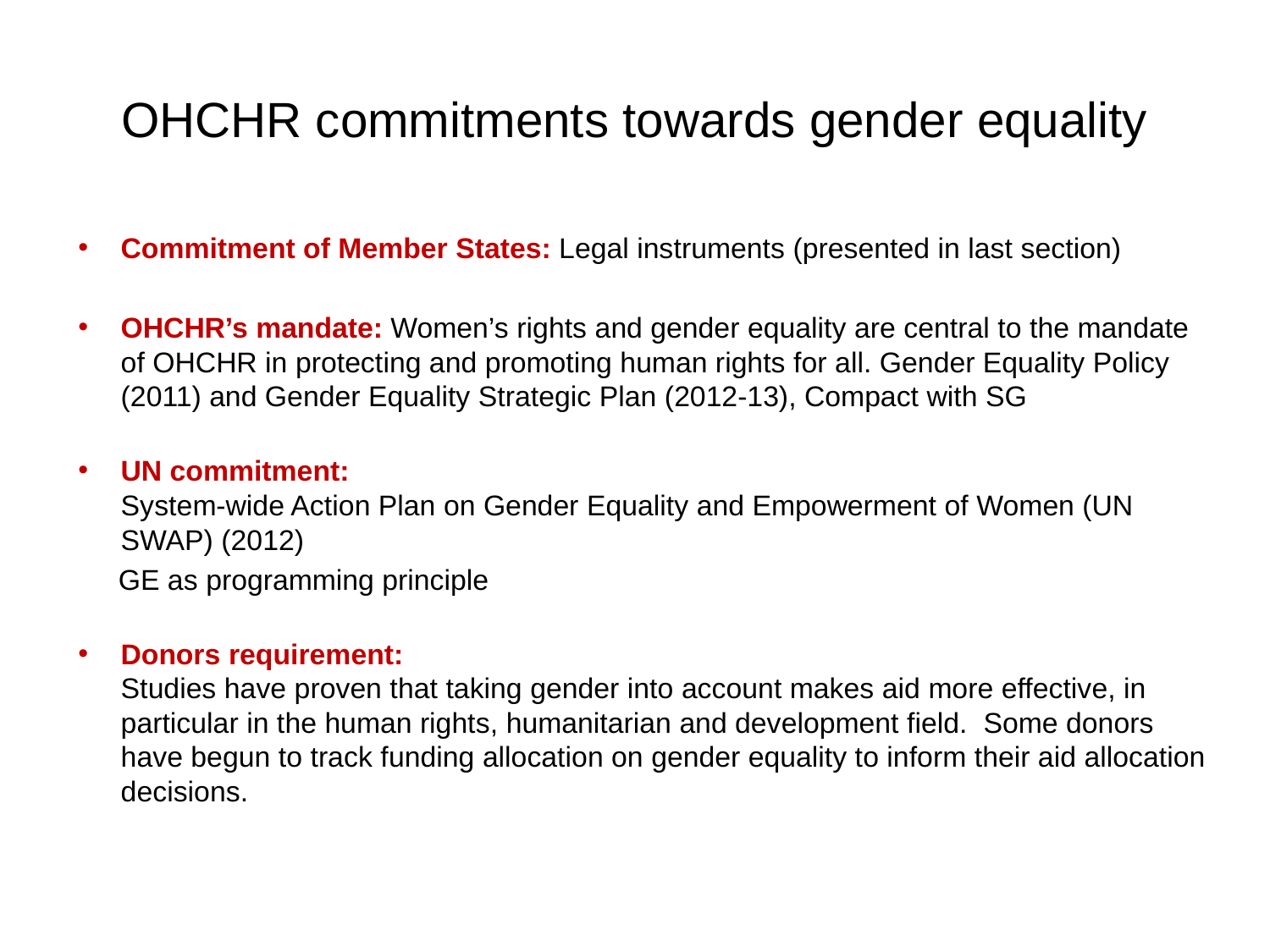

# OHCHR commitments towards gender equality
Commitment of Member States: Legal instruments (presented in last section)

OHCHR’s mandate: Women’s rights and gender equality are central to the mandate of OHCHR in protecting and promoting human rights for all. Gender Equality Policy (2011) and Gender Equality Strategic Plan (2012-13), Compact with SG
UN commitment:
System-wide Action Plan on Gender Equality and Empowerment of Women (UN SWAP) (2012)
     GE as programming principle
Donors requirement:
Studies have proven that taking gender into account makes aid more effective, in particular in the human rights, humanitarian and development field.  Some donors have begun to track funding allocation on gender equality to inform their aid allocation decisions.